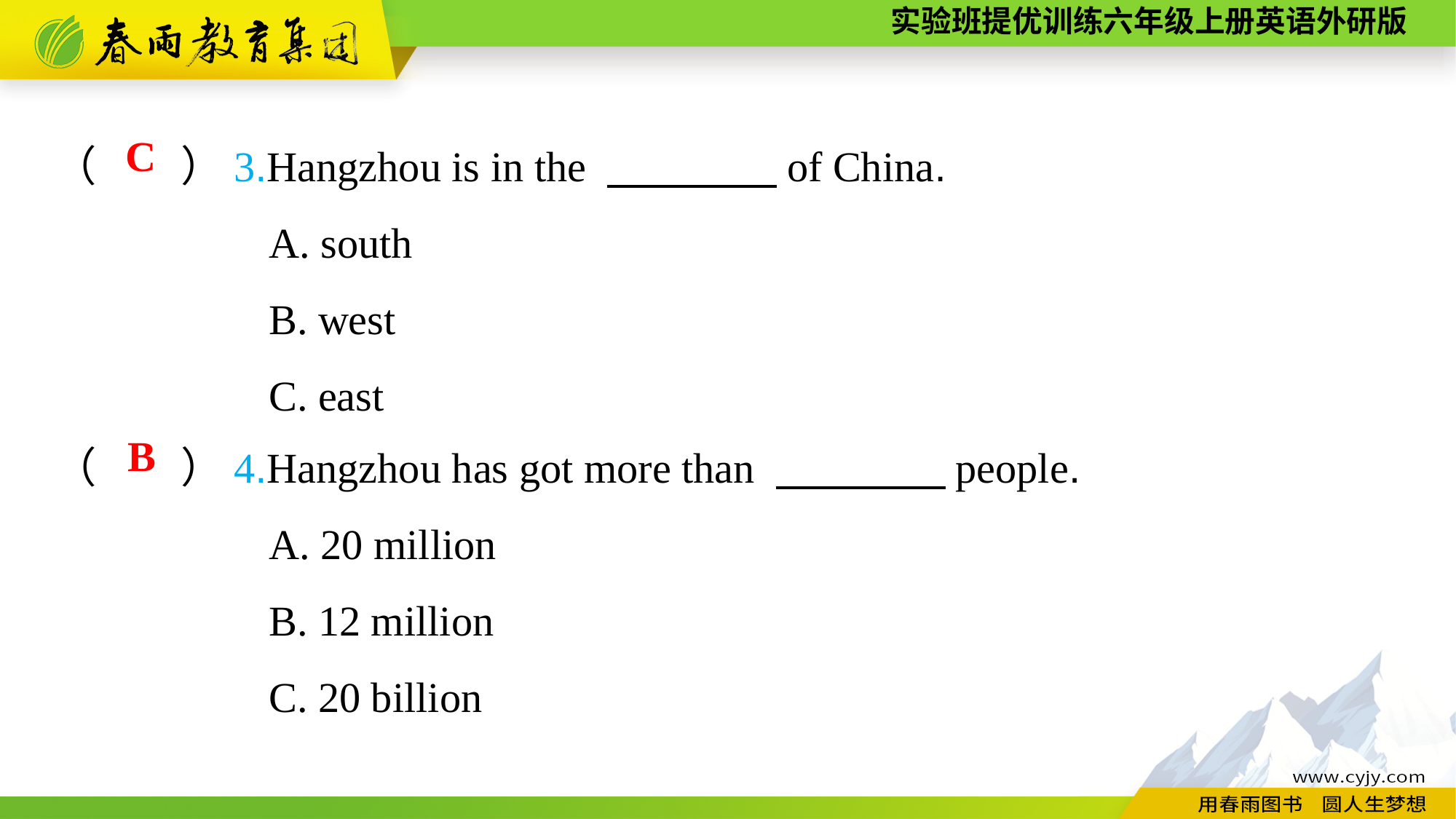

（　　）3.Hangzhou is in the 　　　　of China.
A. south
B. west
C. east
C
（　　）4.Hangzhou has got more than 　　　　people.
A. 20 million
B. 12 million
C. 20 billion
B